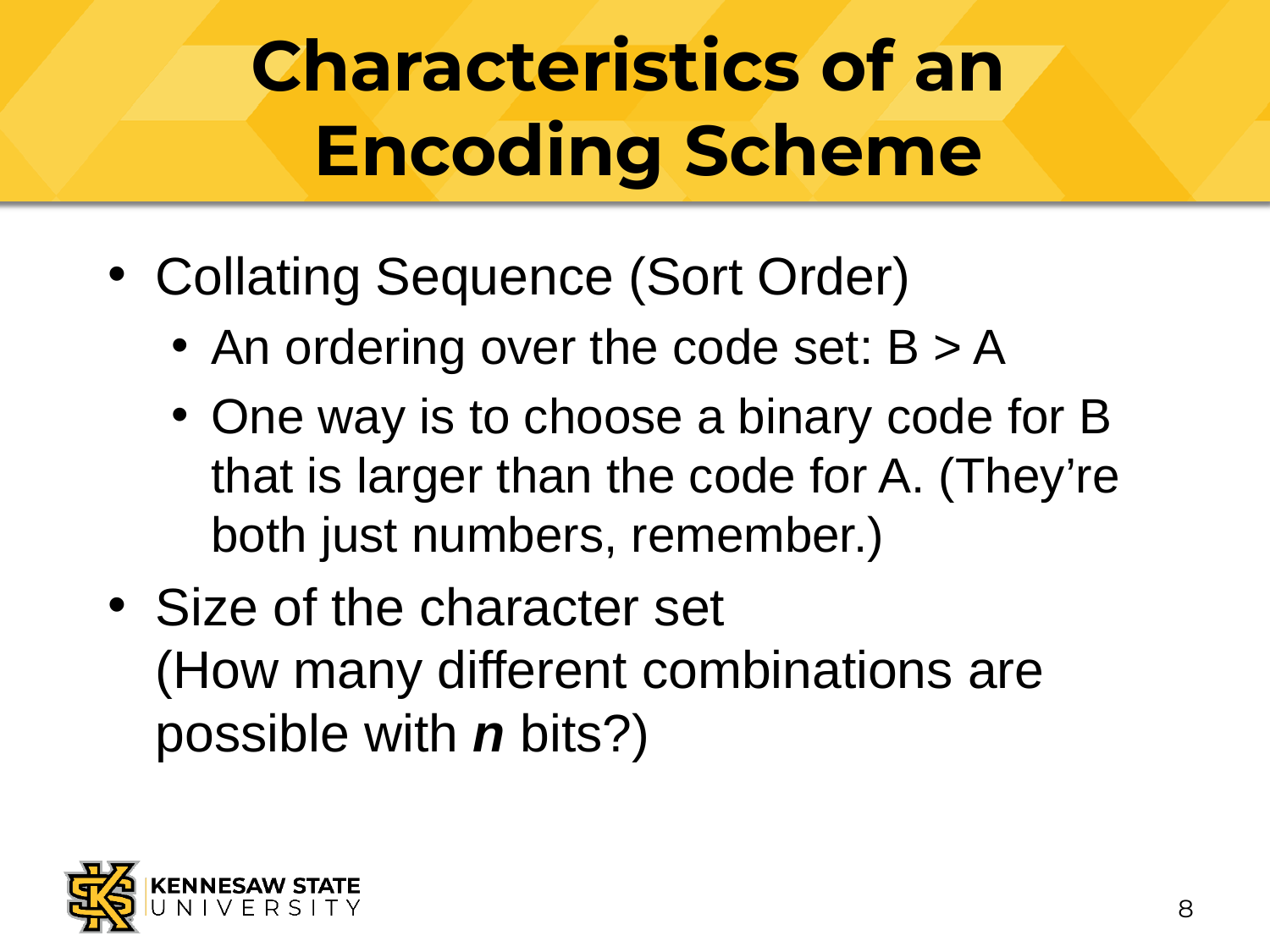

# Characteristics of an Encoding Scheme
Collating Sequence (Sort Order)
An ordering over the code set: B > A
One way is to choose a binary code for B that is larger than the code for A. (They’re both just numbers, remember.)
Size of the character set
(How many different combinations are possible with n bits?)
8